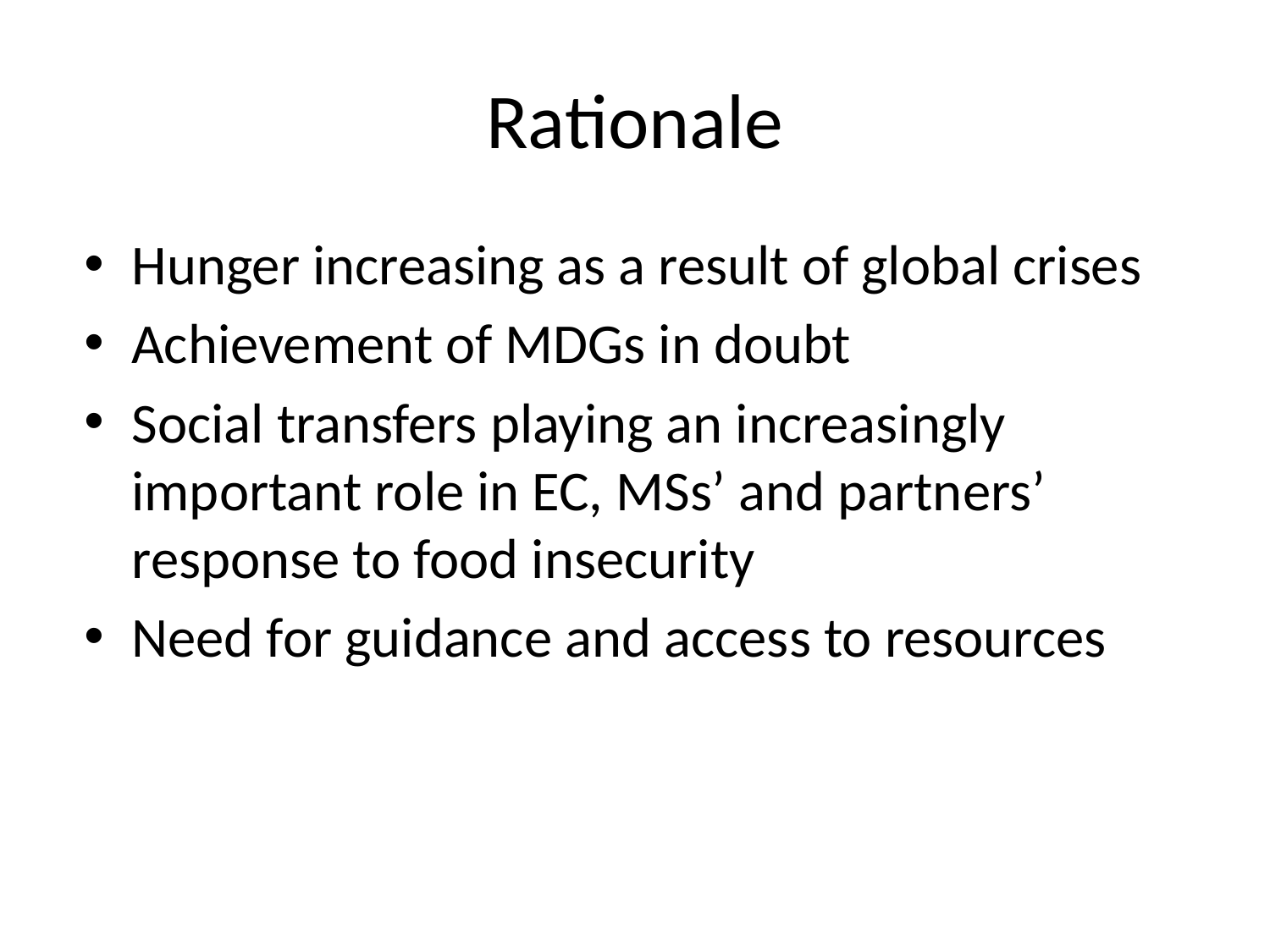

# Rationale
Hunger increasing as a result of global crises
Achievement of MDGs in doubt
Social transfers playing an increasingly important role in EC, MSs’ and partners’ response to food insecurity
Need for guidance and access to resources